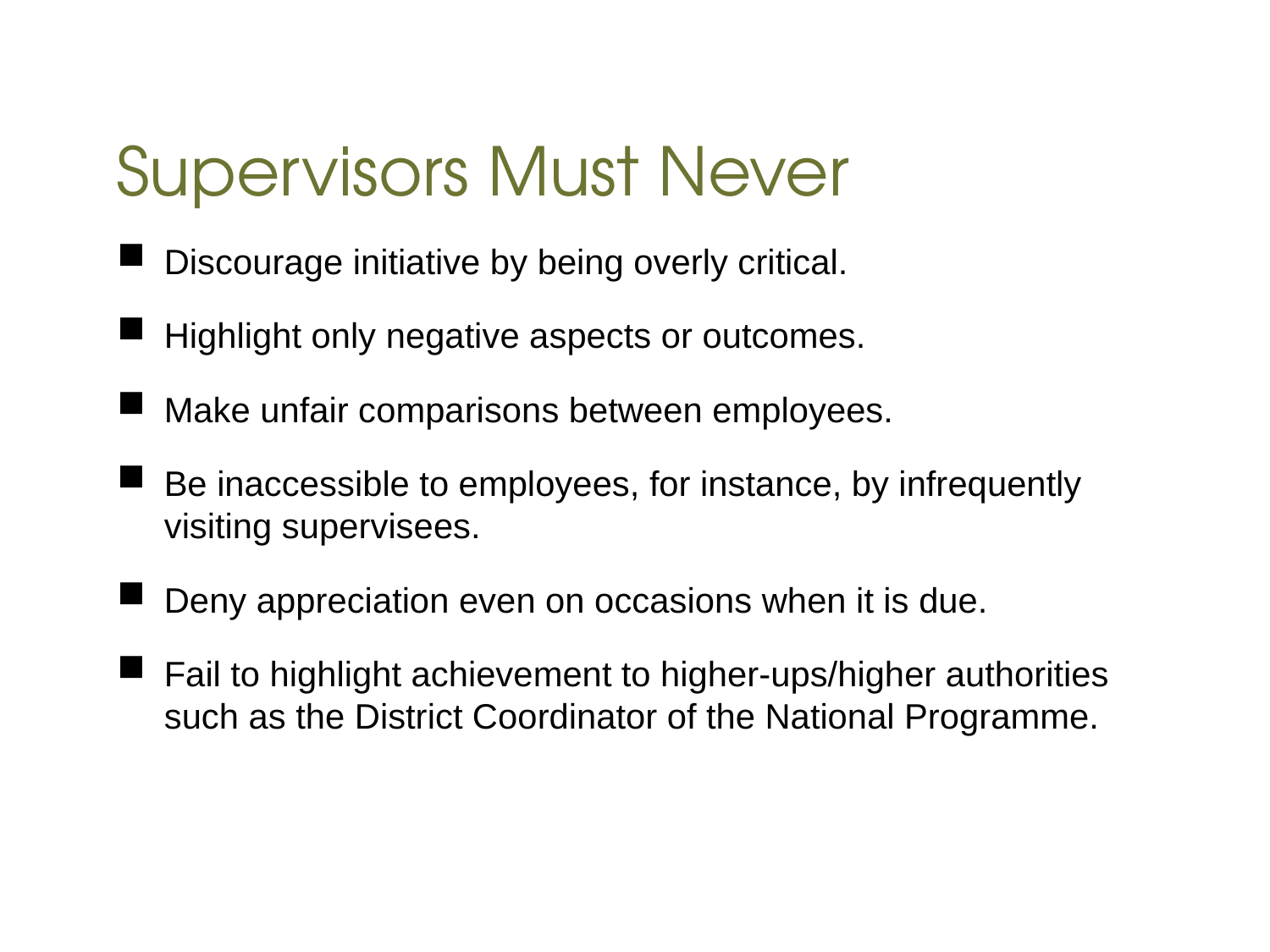

# Supervisors Must Never
Discourage initiative by being overly critical.
Highlight only negative aspects or outcomes.
Make unfair comparisons between employees.
Be inaccessible to employees, for instance, by infrequently visiting supervisees.
Deny appreciation even on occasions when it is due.
Fail to highlight achievement to higher-ups/higher authorities such as the District Coordinator of the National Programme.